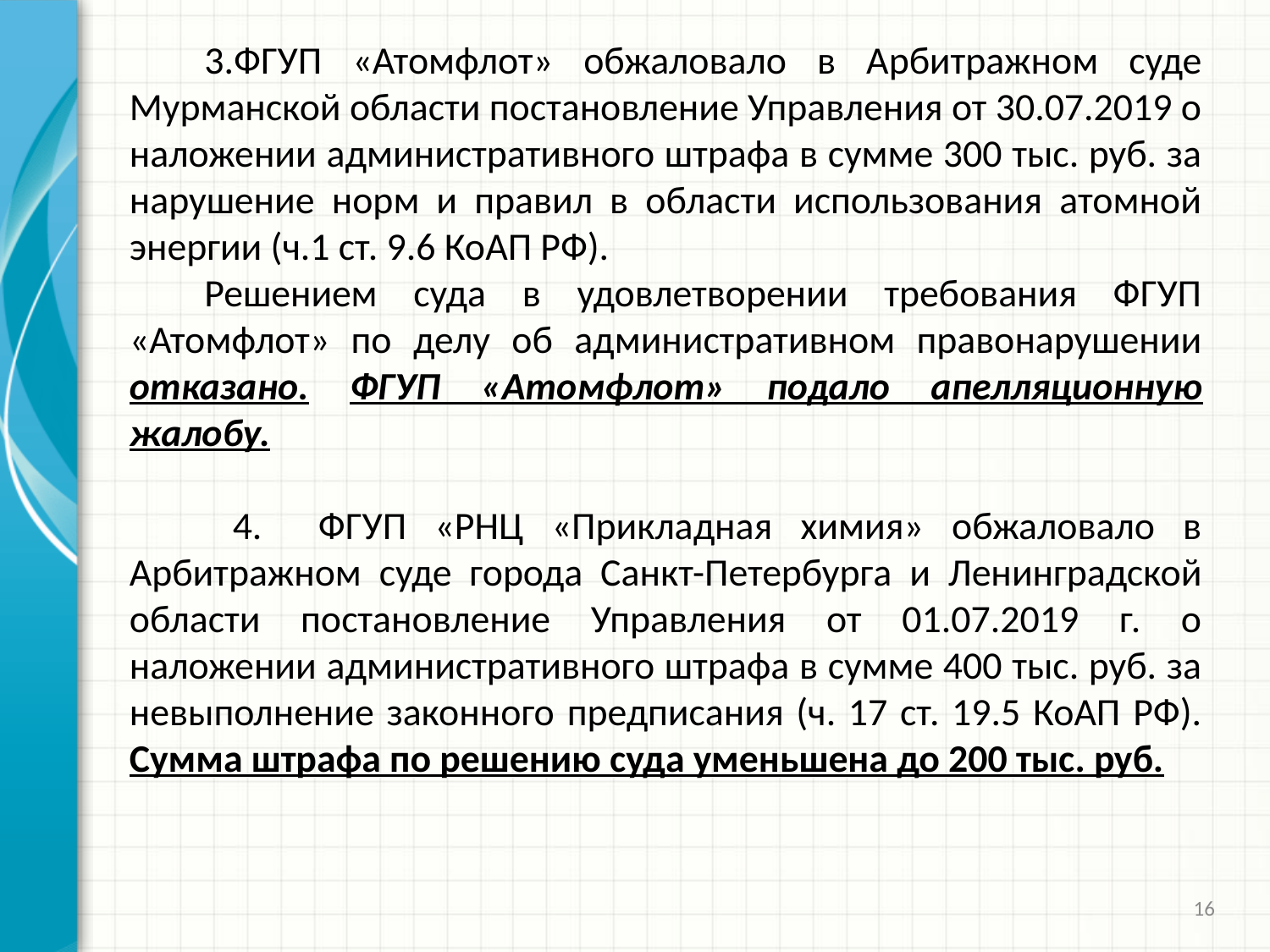

ФГУП «Атомфлот» обжаловало в Арбитражном суде Мурманской области постановление Управления от 30.07.2019 о наложении административного штрафа в сумме 300 тыс. руб. за нарушение норм и правил в области использования атомной энергии (ч.1 ст. 9.6 КоАП РФ).
Решением суда в удовлетворении требования ФГУП «Атомфлот» по делу об административном правонарушении отказано. ФГУП «Атомфлот» подало апелляционную жалобу.

 4.  ФГУП «РНЦ «Прикладная химия» обжаловало в Арбитражном суде города Санкт-Петербурга и Ленинградской области постановление Управления от 01.07.2019 г. о наложении административного штрафа в сумме 400 тыс. руб. за невыполнение законного предписания (ч. 17 ст. 19.5 КоАП РФ). Сумма штрафа по решению суда уменьшена до 200 тыс. руб.

16